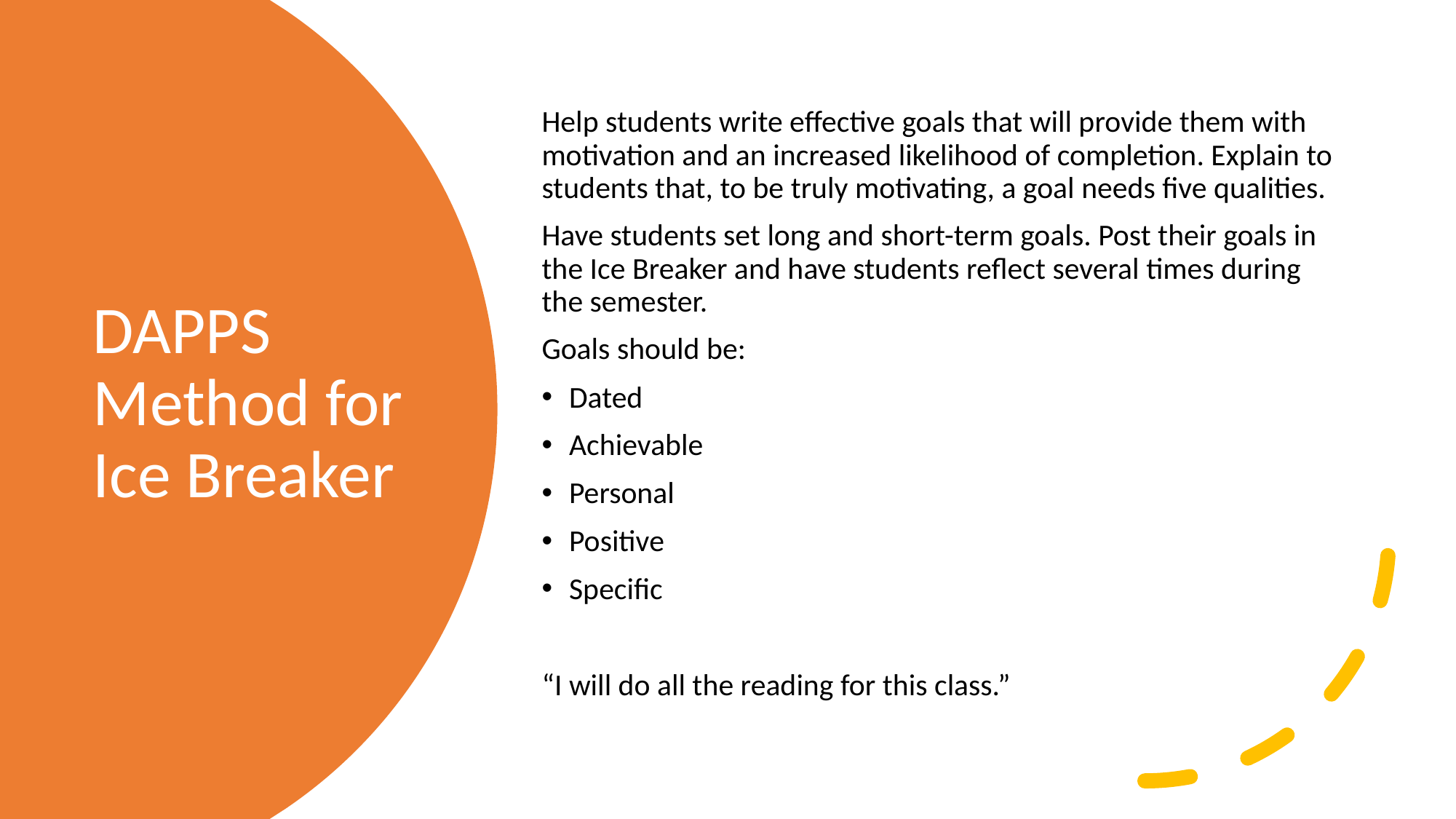

Help students write effective goals that will provide them with motivation and an increased likelihood of completion. Explain to students that, to be truly motivating, a goal needs five qualities.
Have students set long and short-term goals. Post their goals in the Ice Breaker and have students reflect several times during the semester.
Goals should be:
Dated
Achievable
Personal
Positive
Specific

“I will do all the reading for this class.”
# DAPPS Method for Ice Breaker